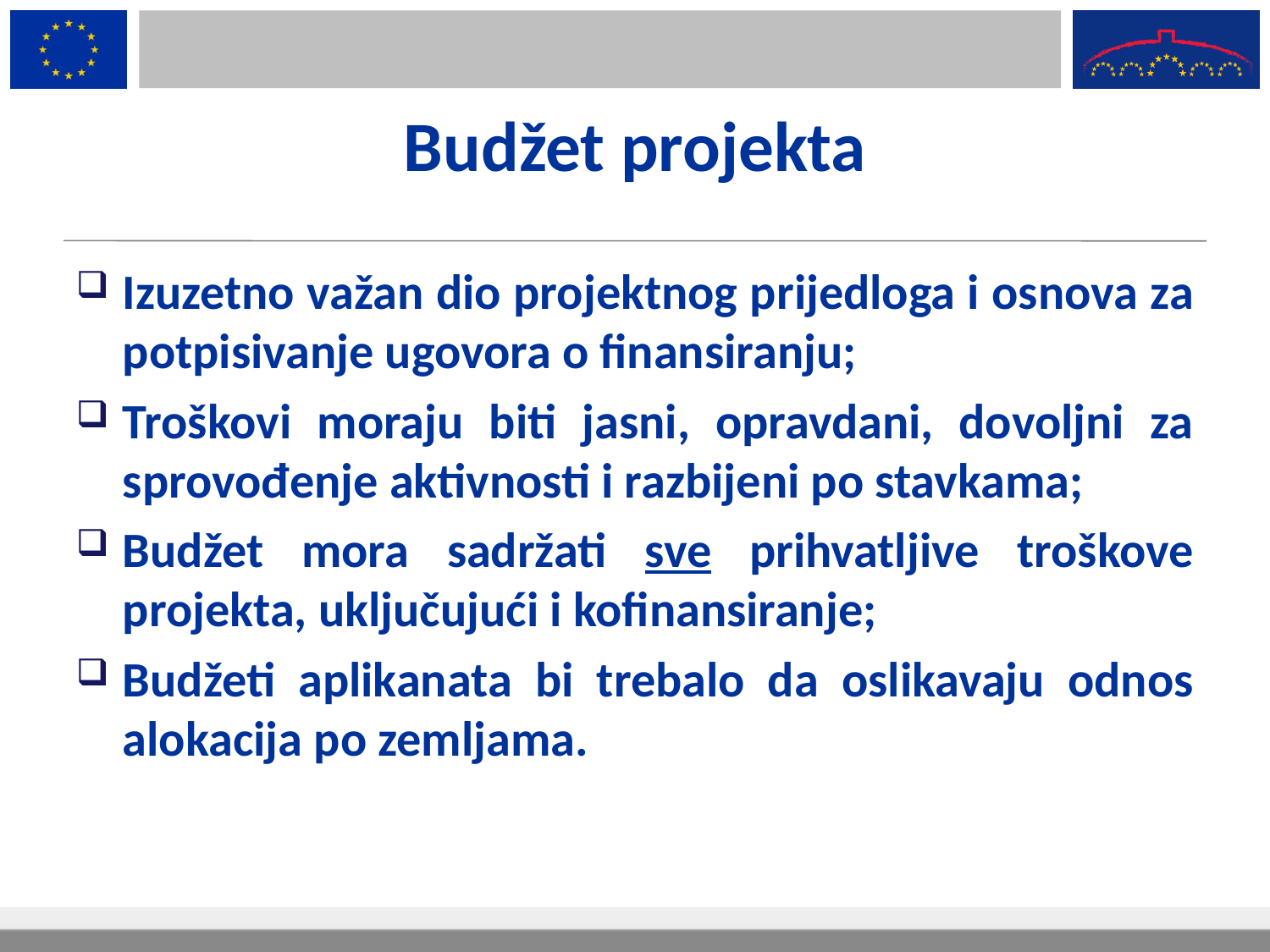

# Budžet projekta
Izuzetno važan dio projektnog prijedloga i osnova za potpisivanje ugovora o finansiranju;
Troškovi moraju biti jasni, opravdani, dovoljni za sprovođenje aktivnosti i razbijeni po stavkama;
Budžet mora sadržati sve prihvatljive troškove projekta, uključujući i kofinansiranje;
Budžeti aplikanata bi trebalo da oslikavaju odnos alokacija po zemljama.